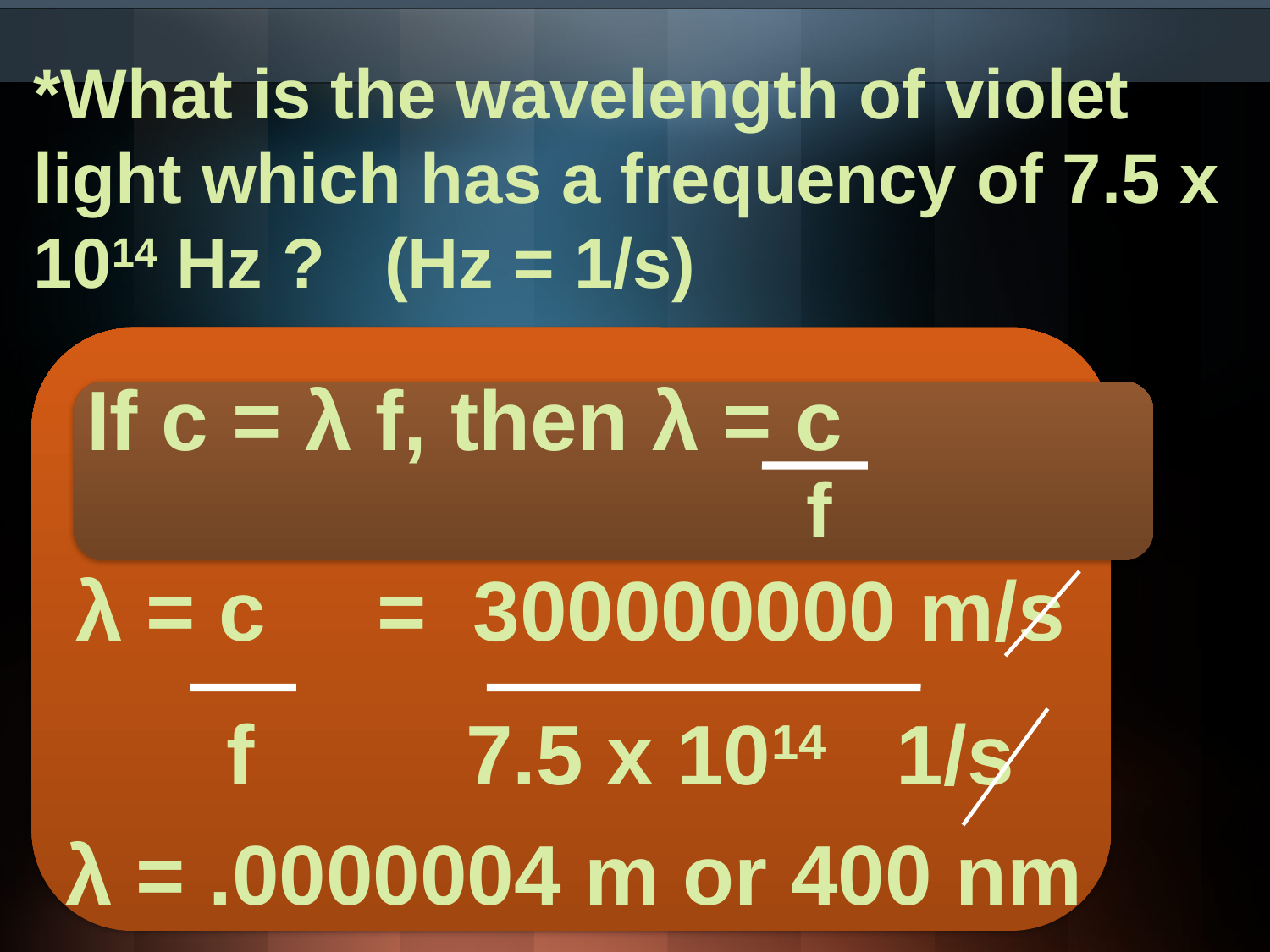

*What is the wavelength of violet light which has a frequency of 7.5 x 1014 Hz ?   (Hz = 1/s)

λ = c	  =  300000000 m/s
	 f         7.5 x 1014   1/s

λ = .0000004 m or 400 nm
If c = λ f, then λ = c

f